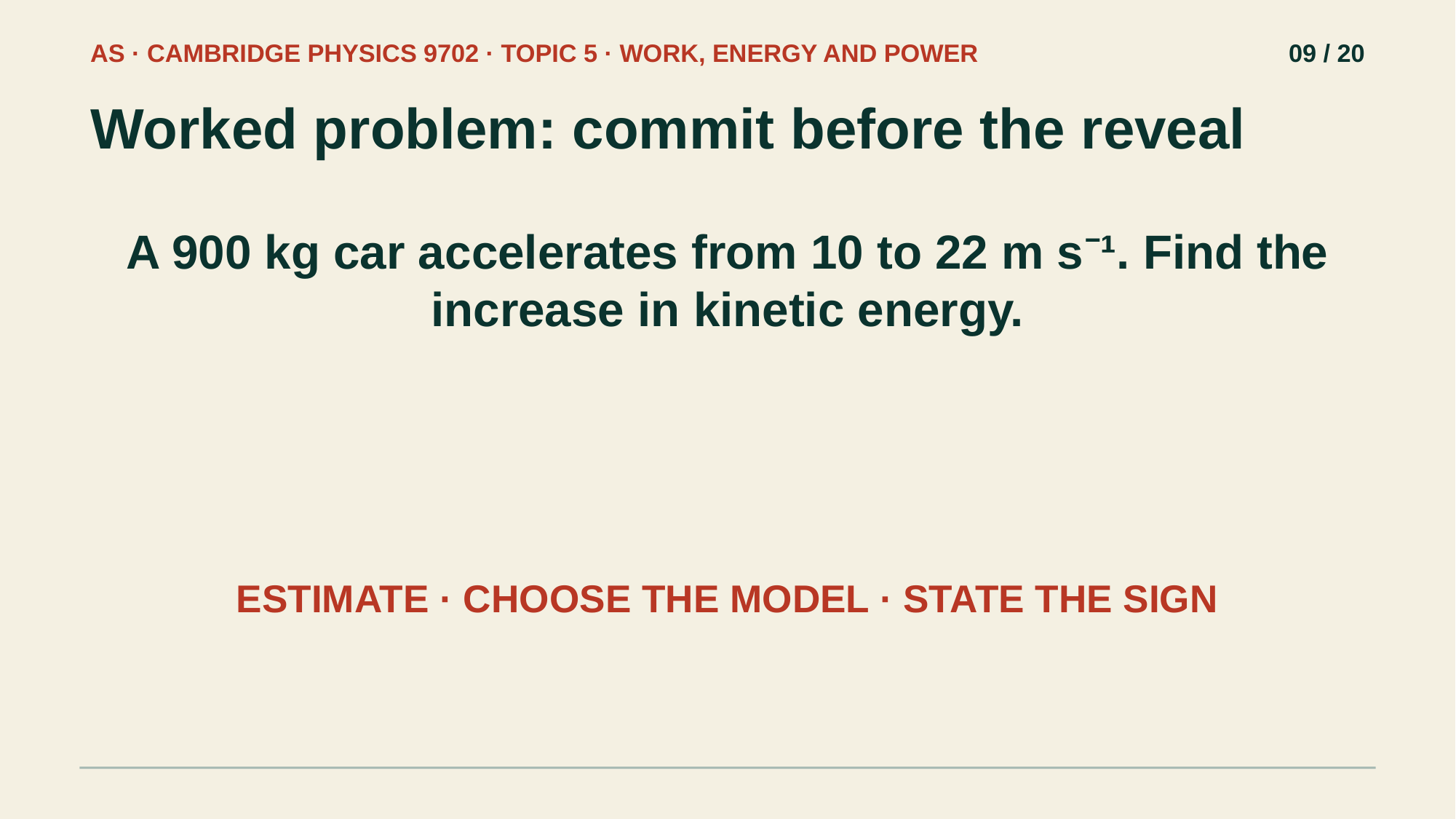

AS · CAMBRIDGE PHYSICS 9702 · TOPIC 5 · WORK, ENERGY AND POWER
09 / 20
Worked problem: commit before the reveal
A 900 kg car accelerates from 10 to 22 m s⁻¹. Find the increase in kinetic energy.
ESTIMATE · CHOOSE THE MODEL · STATE THE SIGN